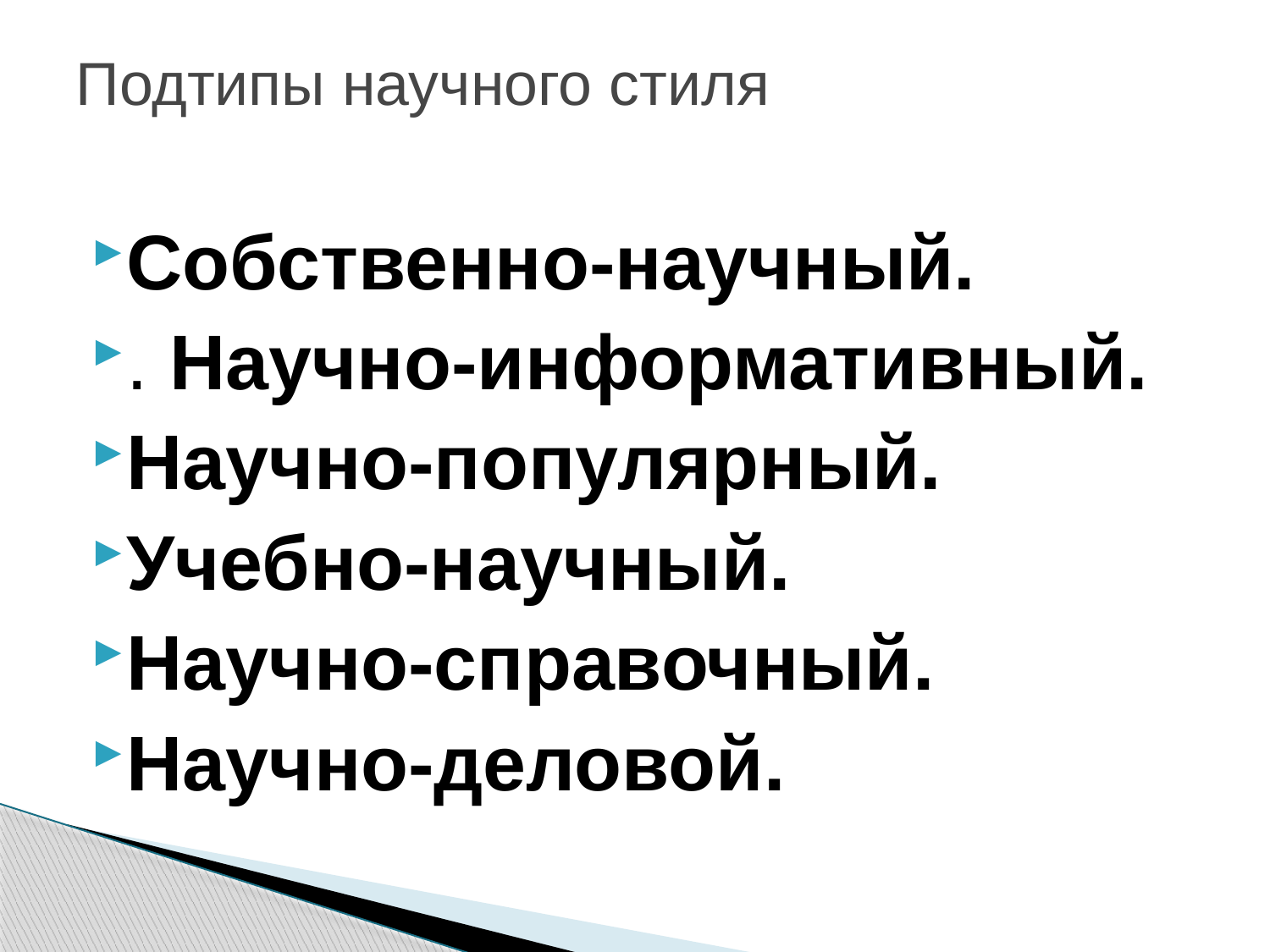

# Подтипы научного стиля
Собственно-научный.
. Научно-информативный.
Научно-популярный.
Учебно-научный.
Научно-справочный.
Научно-деловой.